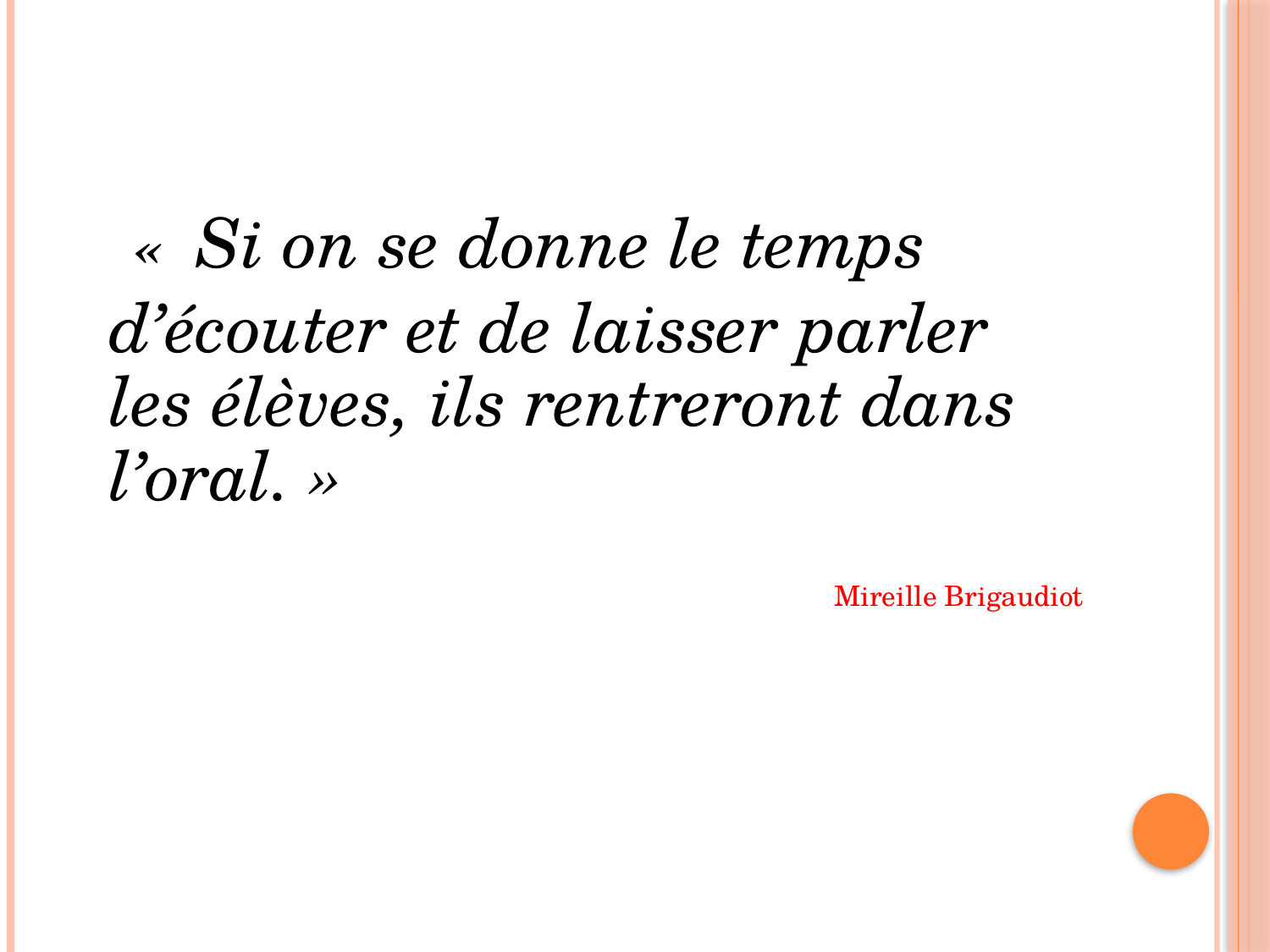

«  Si on se donne le temps
	d’écouter et de laisser parler les élèves, ils rentreront dans l’oral. »

Mireille Brigaudiot
29